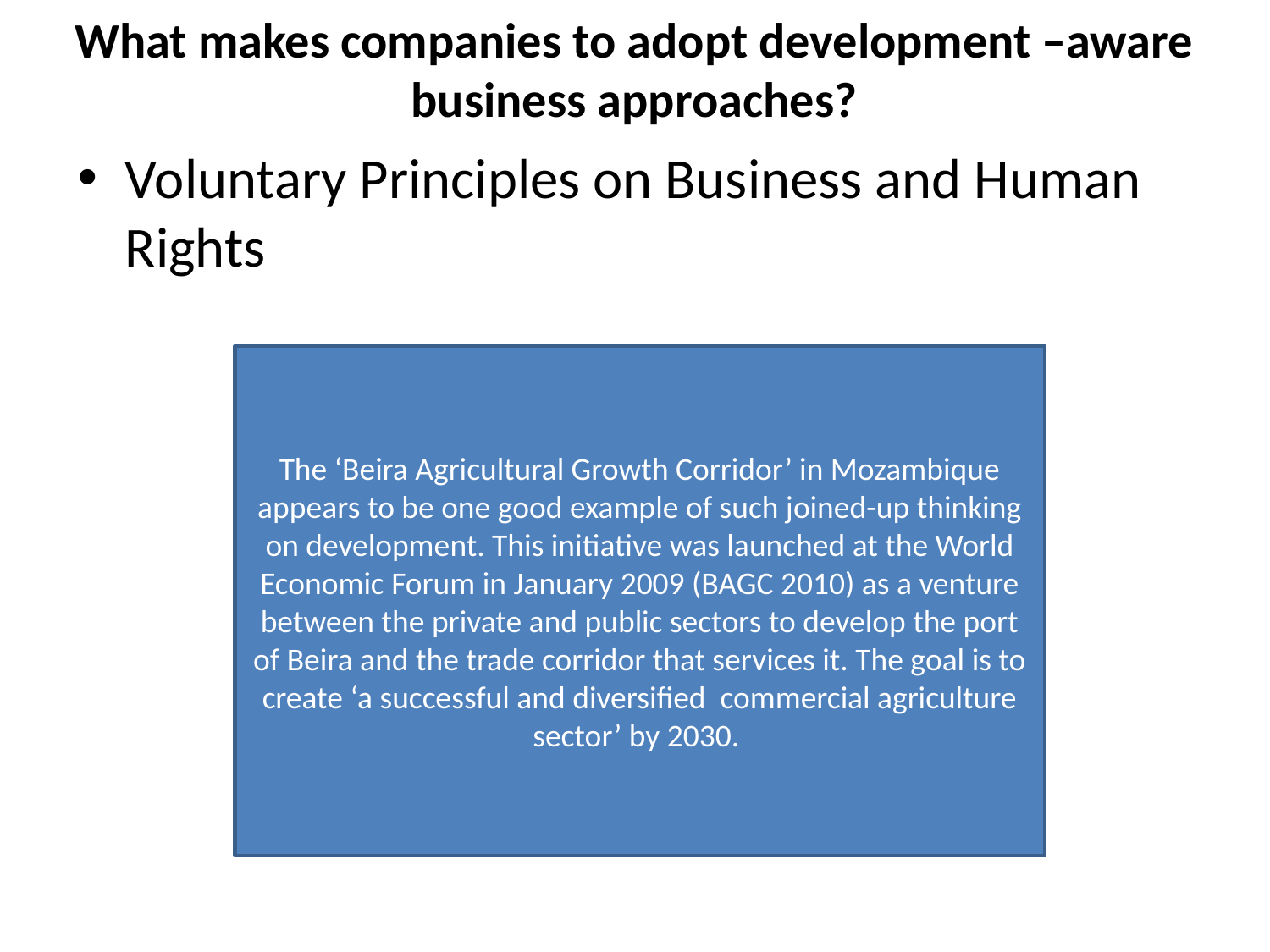

# What makes companies to adopt development –aware business approaches?
Voluntary Principles on Business and Human Rights
The ‘Beira Agricultural Growth Corridor’ in Mozambique appears to be one good example of such joined-up thinking on development. This initiative was launched at the World Economic Forum in January 2009 (BAGC 2010) as a venture between the private and public sectors to develop the port of Beira and the trade corridor that services it. The goal is to create ‘a successful and diversified  commercial agriculture sector’ by 2030.